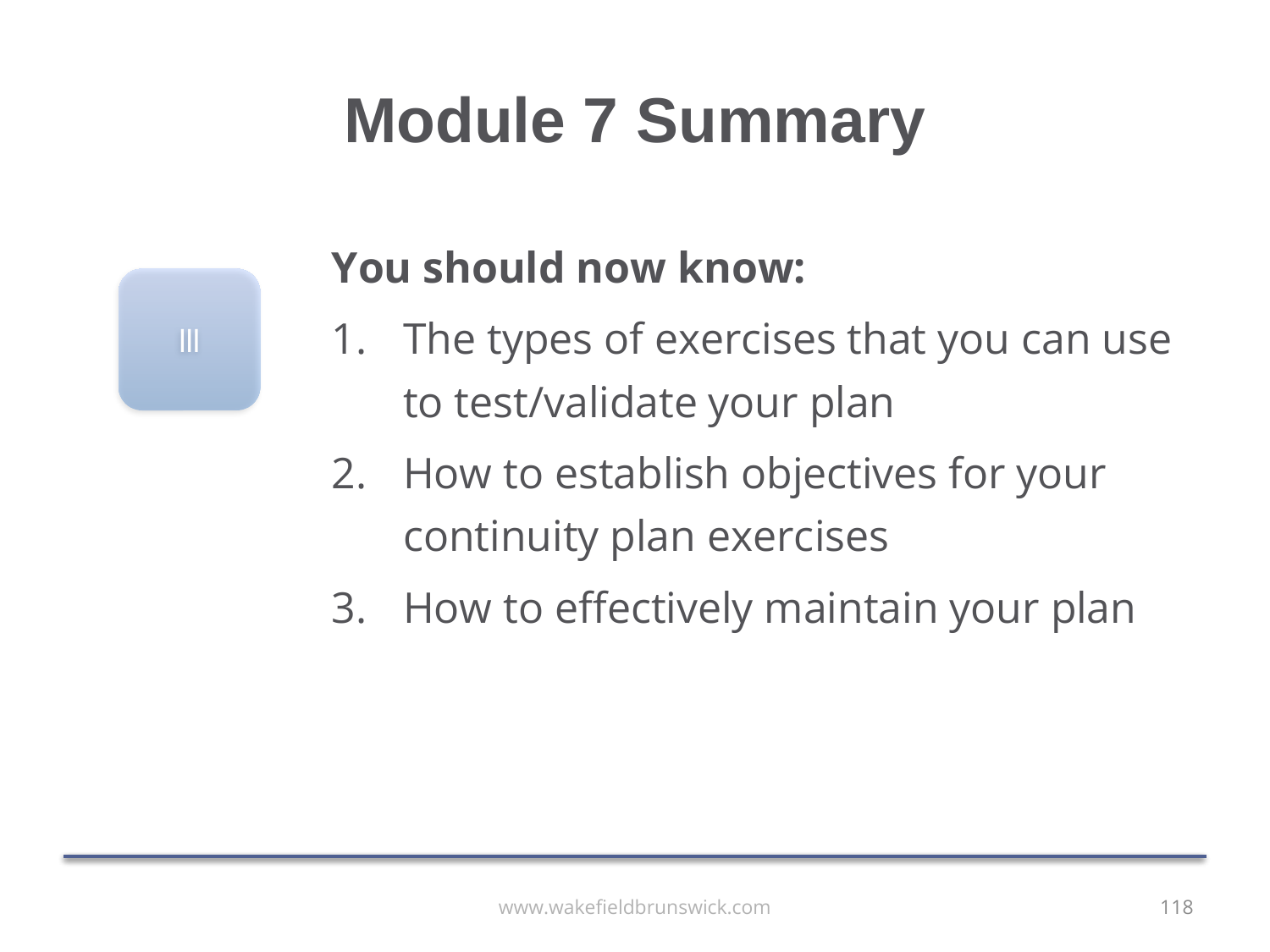

# Module 7 Summary
You should now know:
The types of exercises that you can use to test/validate your plan
How to establish objectives for your continuity plan exercises
How to effectively maintain your plan

lll
www.wakefieldbrunswick.com
118